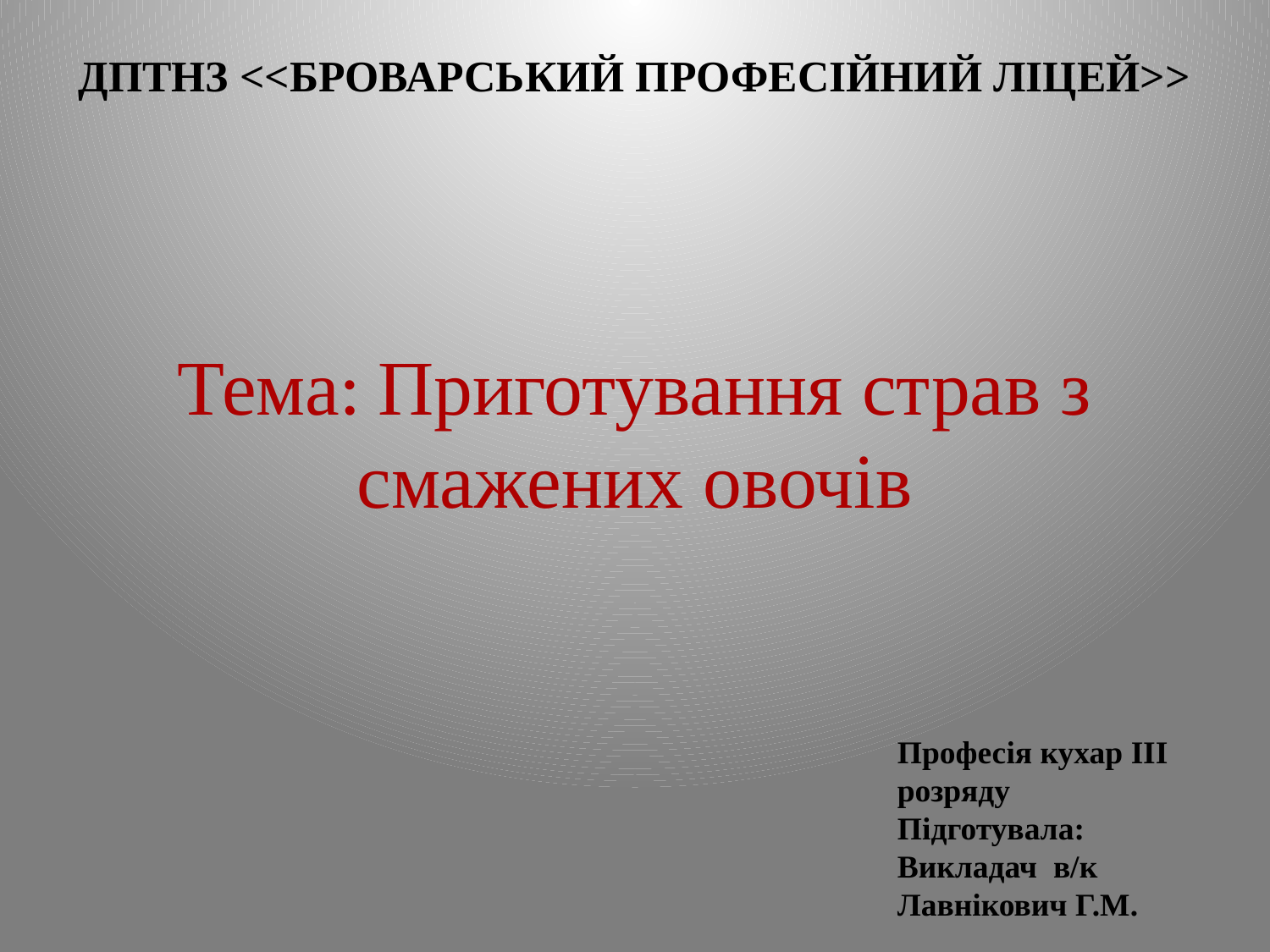

# ДПТНЗ <<БРОВАРСЬКИЙ ПРОФЕСІЙНИЙ ЛІЦЕЙ>>

Тема: Приготування страв з смажених овочів
Професія кухар III розряду
Підготувала:
Викладач  в/к
Лавнікович Г.М.